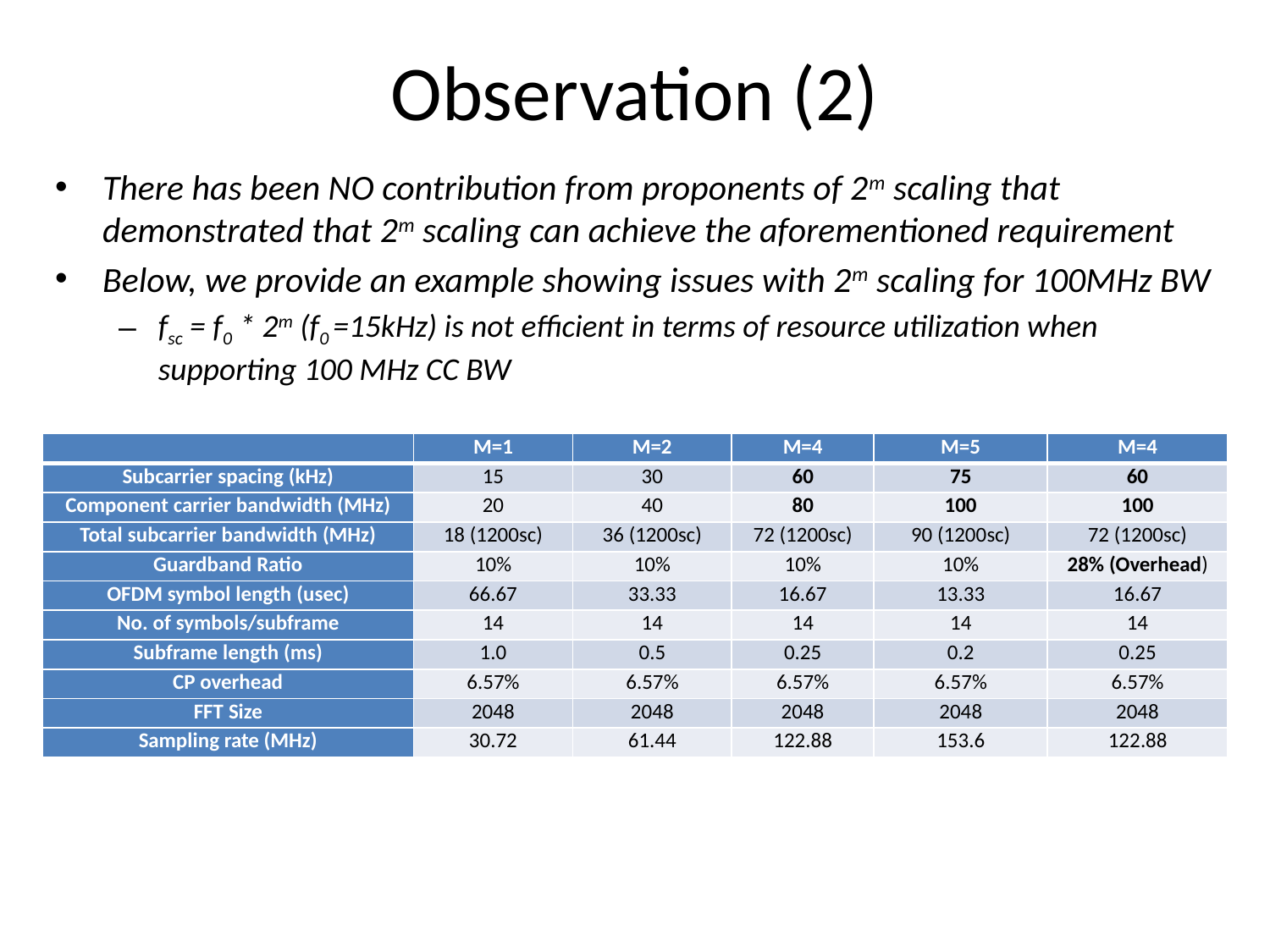

# Observation (2)
There has been NO contribution from proponents of 2m scaling that demonstrated that 2m scaling can achieve the aforementioned requirement
Below, we provide an example showing issues with 2m scaling for 100MHz BW
fsc = f0 * 2m (f0 =15kHz) is not efficient in terms of resource utilization when supporting 100 MHz CC BW

|  | M=1 | M=2 | M=4 | M=5 | M=4 |
| --- | --- | --- | --- | --- | --- |
| Subcarrier spacing (kHz) | 15 | 30 | 60 | 75 | 60 |
| Component carrier bandwidth (MHz) | 20 | 40 | 80 | 100 | 100 |
| Total subcarrier bandwidth (MHz) | 18 (1200sc) | 36 (1200sc) | 72 (1200sc) | 90 (1200sc) | 72 (1200sc) |
| Guardband Ratio | 10% | 10% | 10% | 10% | 28% (Overhead) |
| OFDM symbol length (usec) | 66.67 | 33.33 | 16.67 | 13.33 | 16.67 |
| No. of symbols/subframe | 14 | 14 | 14 | 14 | 14 |
| Subframe length (ms) | 1.0 | 0.5 | 0.25 | 0.2 | 0.25 |
| CP overhead | 6.57% | 6.57% | 6.57% | 6.57% | 6.57% |
| FFT Size | 2048 | 2048 | 2048 | 2048 | 2048 |
| Sampling rate (MHz) | 30.72 | 61.44 | 122.88 | 153.6 | 122.88 |